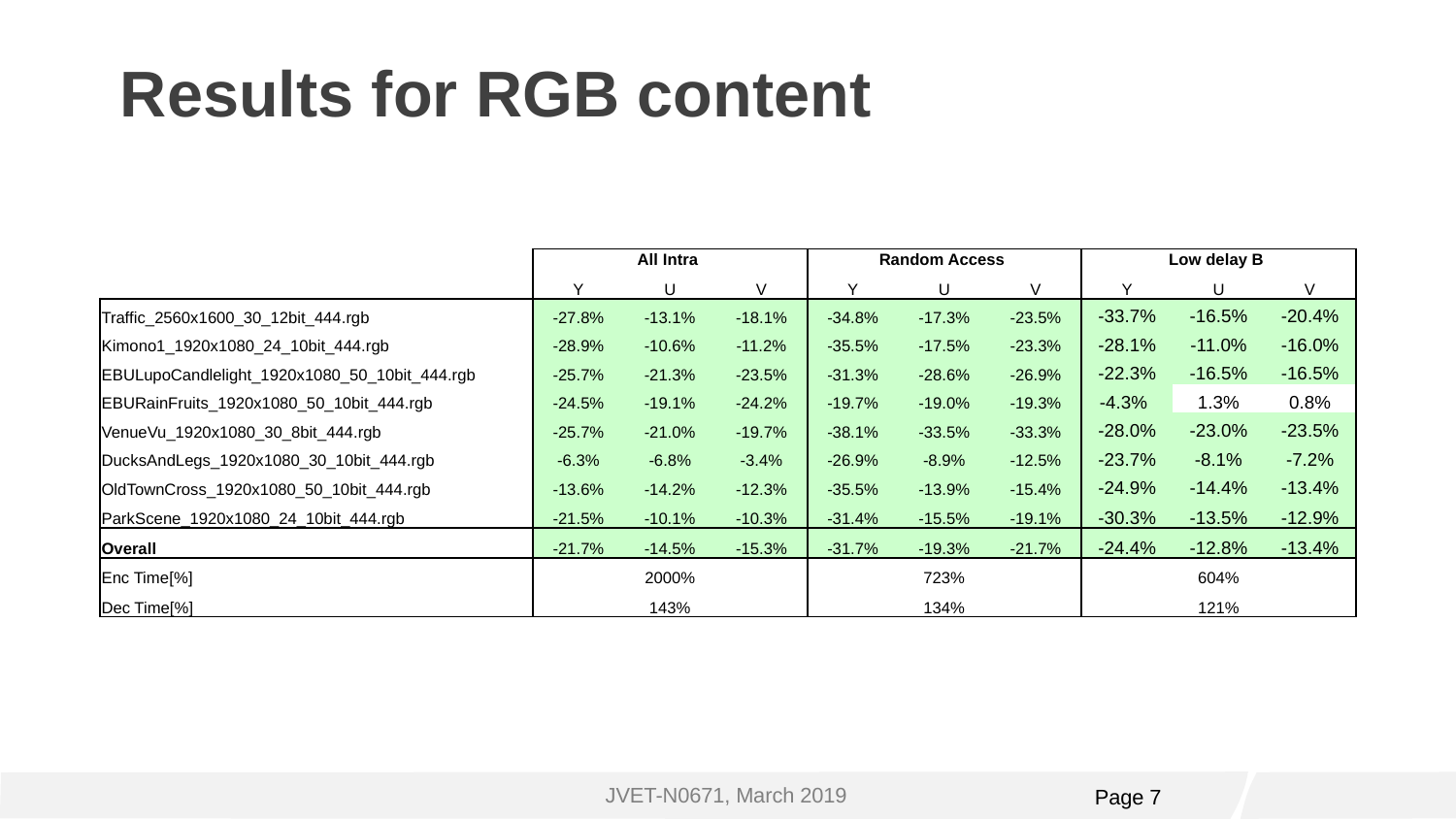

# Results for RGB content
|  | All Intra |  |  | Random Access |  |  | Low delay B |  |  |
| --- | --- | --- | --- | --- | --- | --- | --- | --- | --- |
|  | Y | U | V | Y | U | V | Y | U | V |
| Traffic\_2560x1600\_30\_12bit\_444.rgb | -27.8% | -13.1% | -18.1% | -34.8% | -17.3% | -23.5% | -33.7% | -16.5% | -20.4% |
| Kimono1\_1920x1080\_24\_10bit\_444.rgb | -28.9% | -10.6% | -11.2% | -35.5% | -17.5% | -23.3% | -28.1% | -11.0% | -16.0% |
| EBULupoCandlelight\_1920x1080\_50\_10bit\_444.rgb | -25.7% | -21.3% | -23.5% | -31.3% | -28.6% | -26.9% | -22.3% | -16.5% | -16.5% |
| EBURainFruits\_1920x1080\_50\_10bit\_444.rgb | -24.5% | -19.1% | -24.2% | -19.7% | -19.0% | -19.3% | -4.3% | 1.3% | 0.8% |
| VenueVu\_1920x1080\_30\_8bit\_444.rgb | -25.7% | -21.0% | -19.7% | -38.1% | -33.5% | -33.3% | -28.0% | -23.0% | -23.5% |
| DucksAndLegs\_1920x1080\_30\_10bit\_444.rgb | -6.3% | -6.8% | -3.4% | -26.9% | -8.9% | -12.5% | -23.7% | -8.1% | -7.2% |
| OldTownCross\_1920x1080\_50\_10bit\_444.rgb | -13.6% | -14.2% | -12.3% | -35.5% | -13.9% | -15.4% | -24.9% | -14.4% | -13.4% |
| ParkScene\_1920x1080\_24\_10bit\_444.rgb | -21.5% | -10.1% | -10.3% | -31.4% | -15.5% | -19.1% | -30.3% | -13.5% | -12.9% |
| Overall | -21.7% | -14.5% | -15.3% | -31.7% | -19.3% | -21.7% | -24.4% | -12.8% | -13.4% |
| Enc Time[%] | 2000% |  |  | 723% |  |  | 604% |  |  |
| Dec Time[%] | 143% |  |  | 134% |  |  | 121% |  |  |